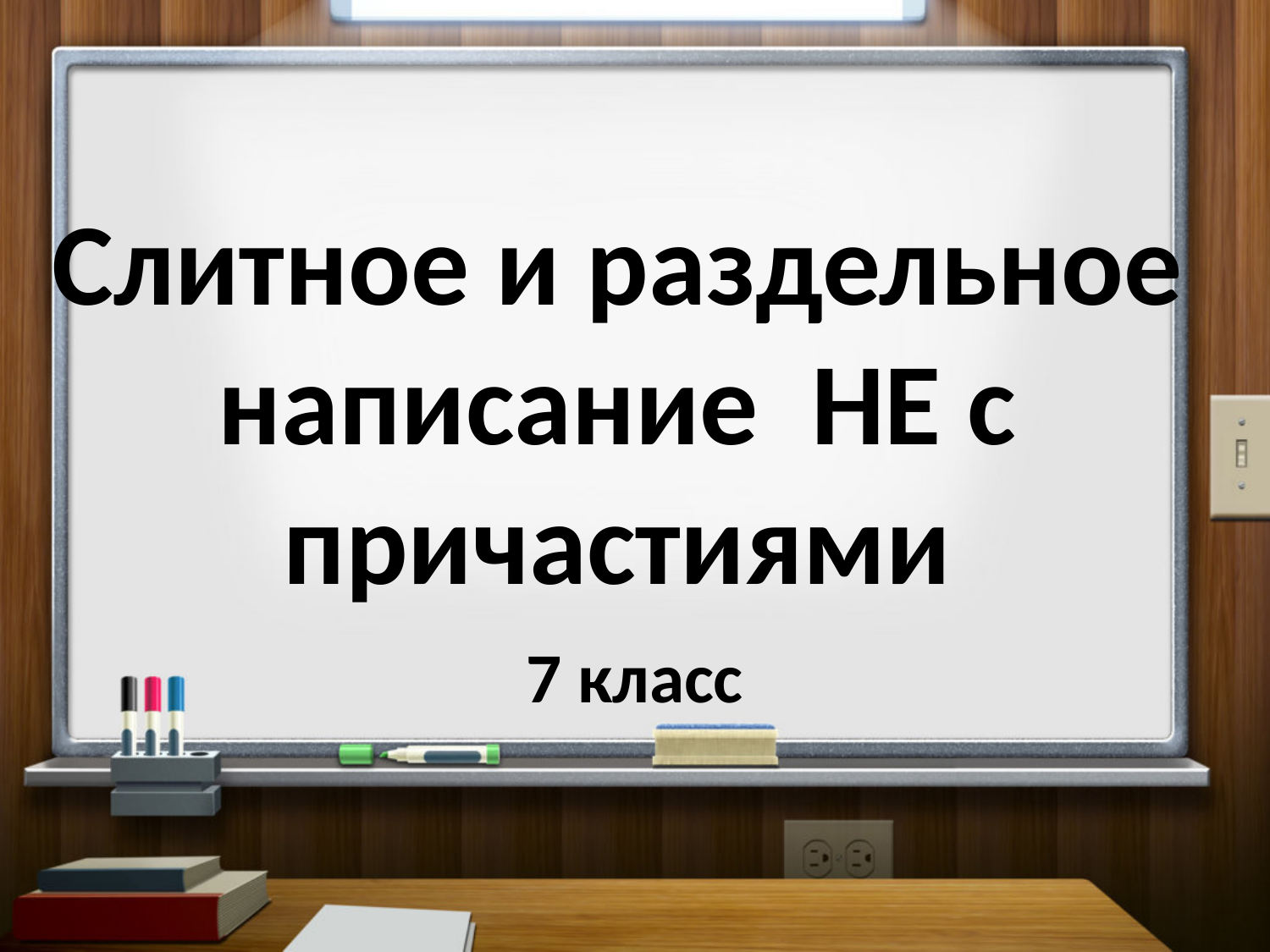

# Слитное и раздельное написание  НЕ с причастиями
7 класс